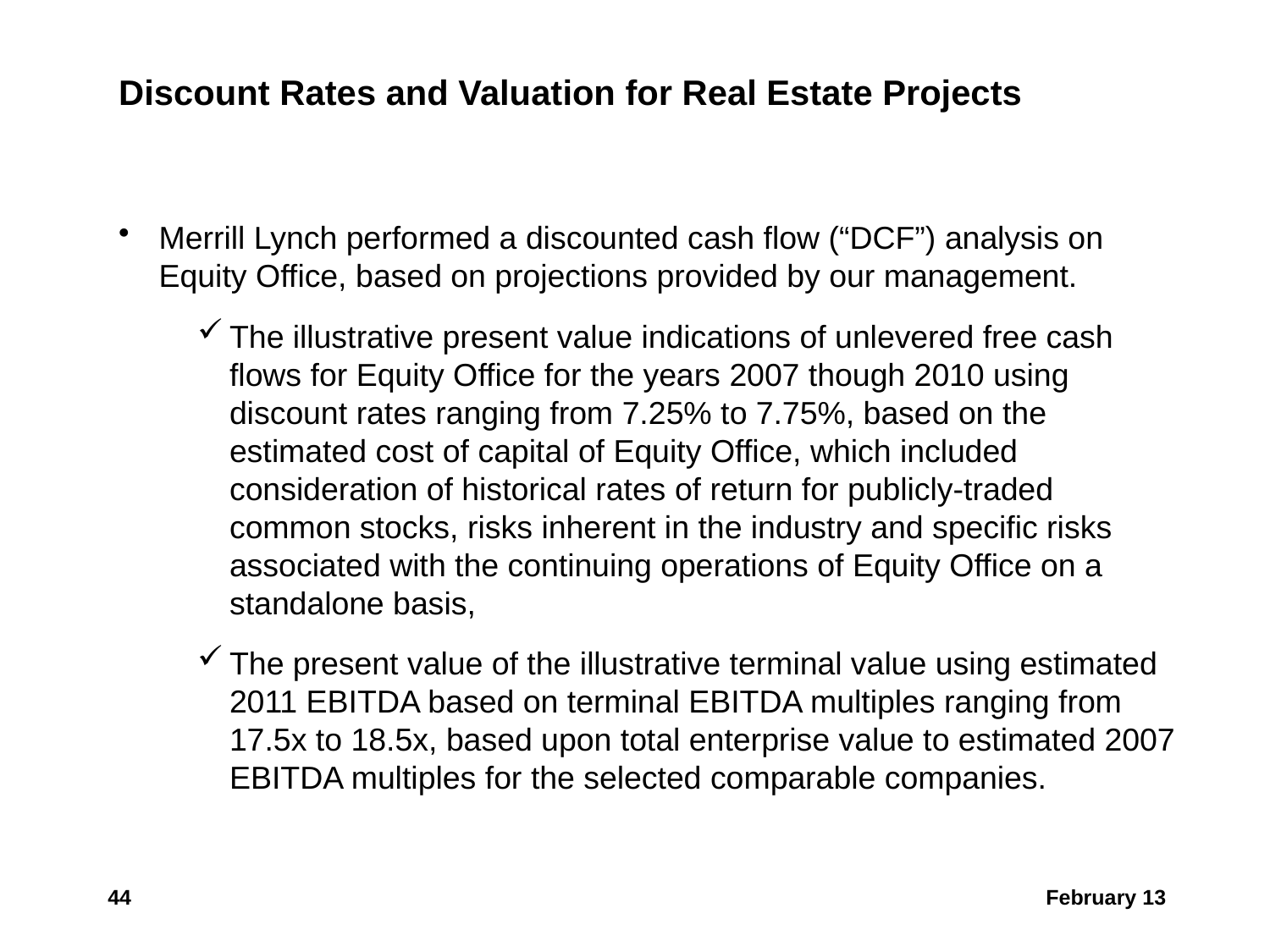

# Discount Rates and Valuation for Real Estate Projects
Merrill Lynch performed a discounted cash flow (“DCF”) analysis on Equity Office, based on projections provided by our management.
The illustrative present value indications of unlevered free cash flows for Equity Office for the years 2007 though 2010 using discount rates ranging from 7.25% to 7.75%, based on the estimated cost of capital of Equity Office, which included consideration of historical rates of return for publicly-traded common stocks, risks inherent in the industry and specific risks associated with the continuing operations of Equity Office on a standalone basis,
The present value of the illustrative terminal value using estimated 2011 EBITDA based on terminal EBITDA multiples ranging from 17.5x to 18.5x, based upon total enterprise value to estimated 2007 EBITDA multiples for the selected comparable companies.